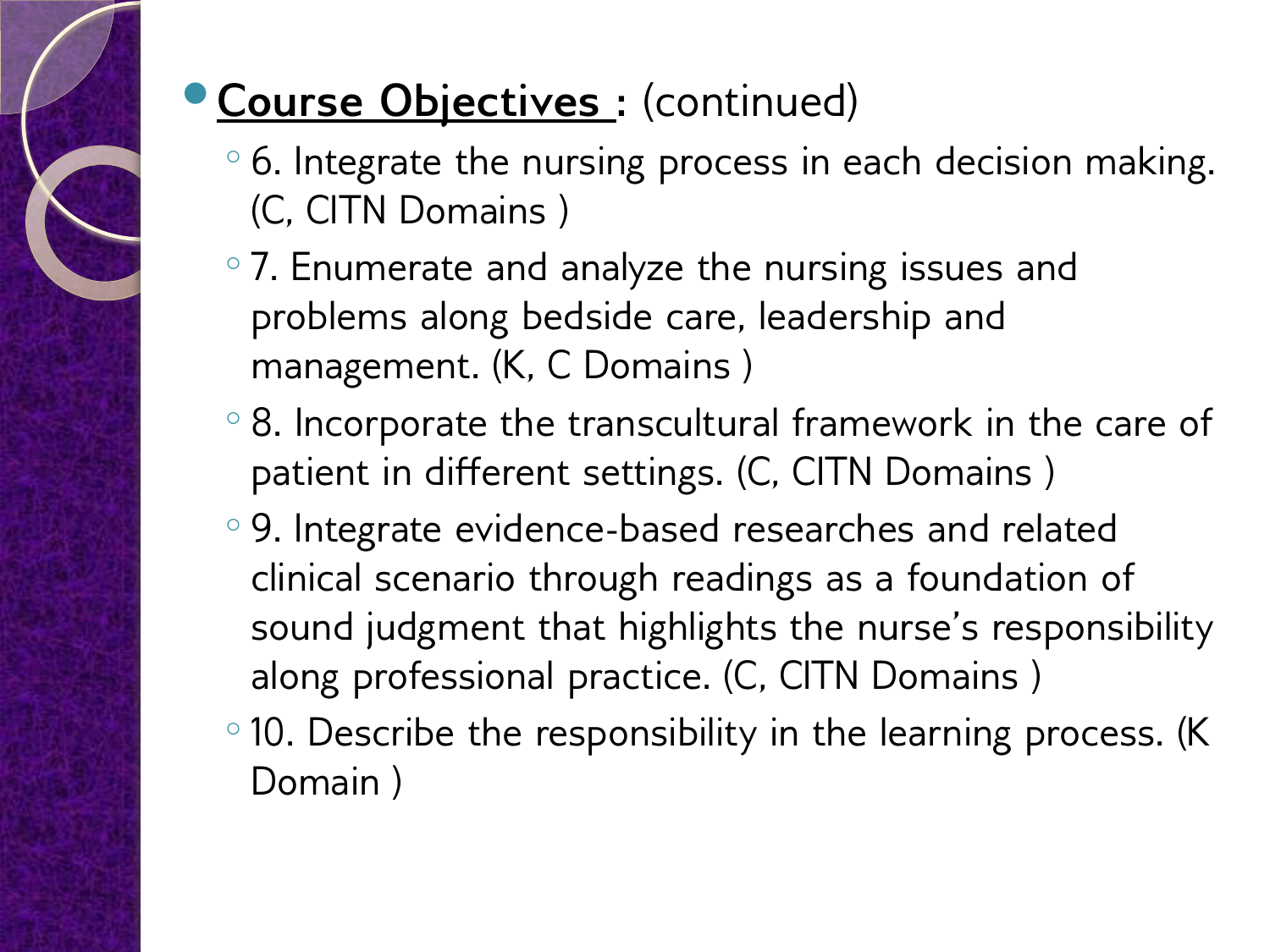

Course Objectives : (continued)
6. Integrate the nursing process in each decision making.(C, CITN Domains )
7. Enumerate and analyze the nursing issues and problems along bedside care, leadership and management. (K, C Domains )
8. Incorporate the transcultural framework in the care of patient in different settings. (C, CITN Domains )
9. Integrate evidence-based researches and related clinical scenario through readings as a foundation of sound judgment that highlights the nurse’s responsibility along professional practice. (C, CITN Domains )
10. Describe the responsibility in the learning process. (K Domain )